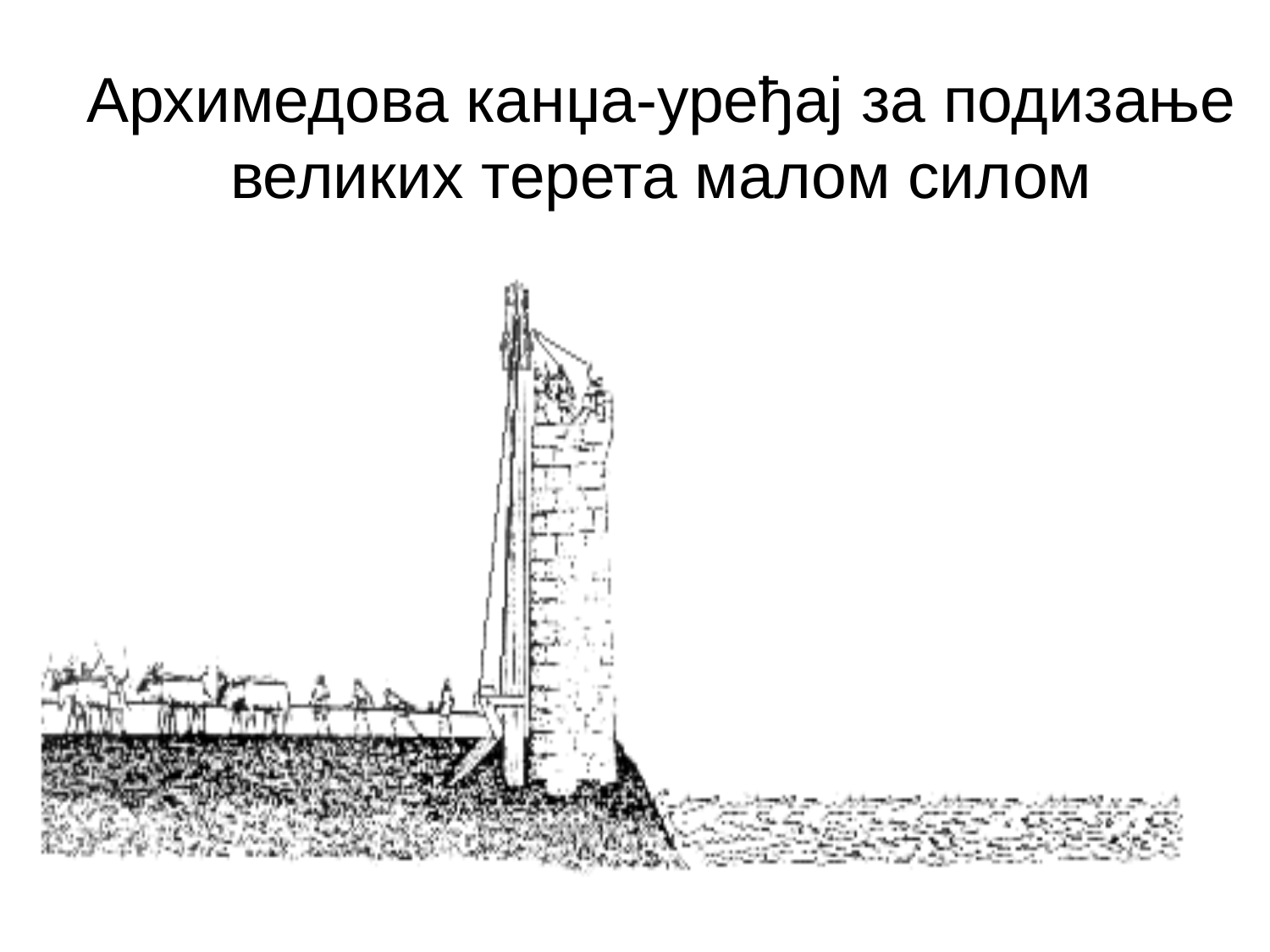

Архимедова канџа-уређај за подизање великих терета малом силом